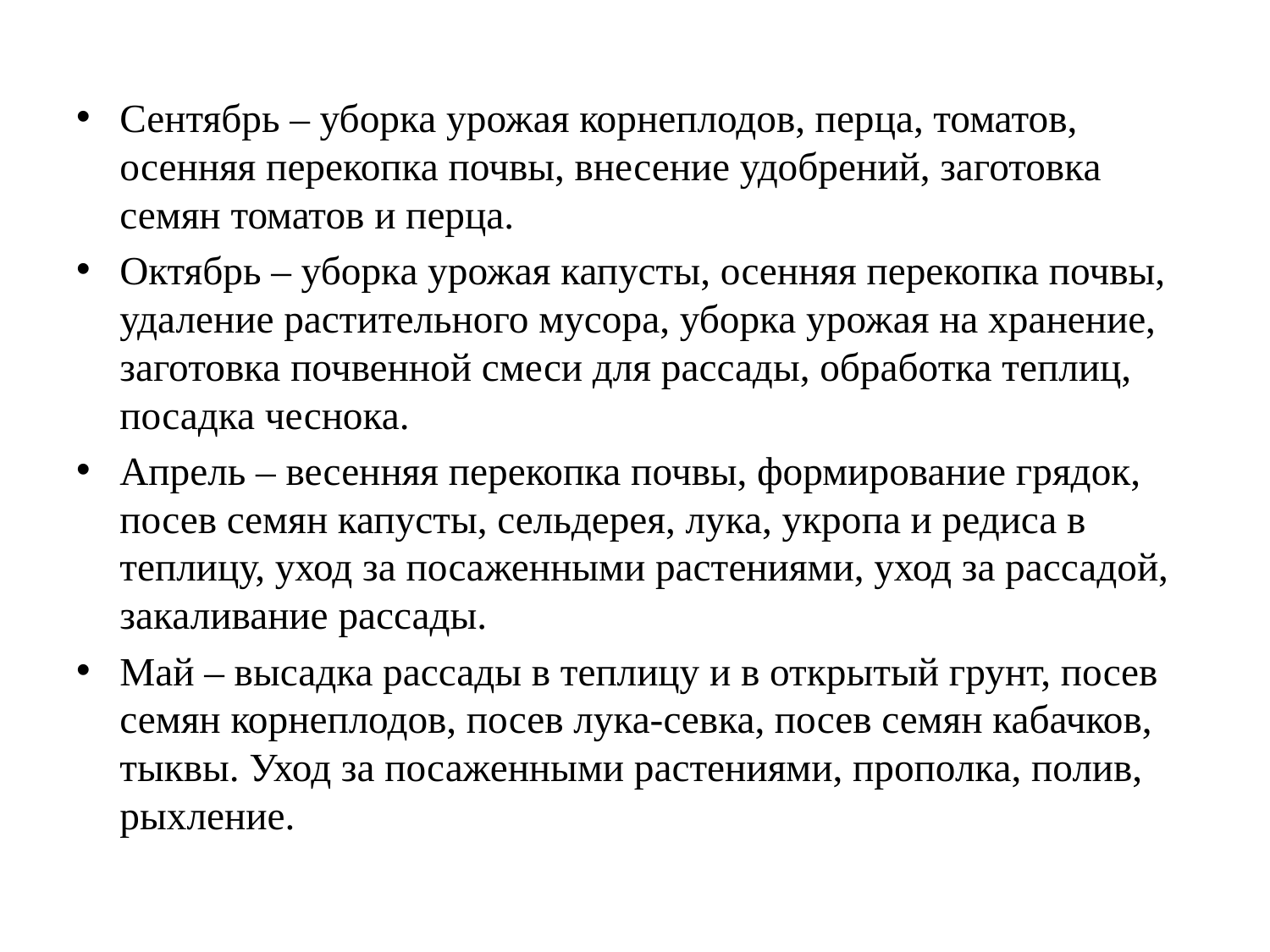

#
Сентябрь – уборка урожая корнеплодов, перца, томатов, осенняя перекопка почвы, внесение удобрений, заготовка семян томатов и перца.
Октябрь – уборка урожая капусты, осенняя перекопка почвы, удаление растительного мусора, уборка урожая на хранение, заготовка почвенной смеси для рассады, обработка теплиц, посадка чеснока.
Апрель – весенняя перекопка почвы, формирование грядок, посев семян капусты, сельдерея, лука, укропа и редиса в теплицу, уход за посаженными растениями, уход за рассадой, закаливание рассады.
Май – высадка рассады в теплицу и в открытый грунт, посев семян корнеплодов, посев лука-севка, посев семян кабачков, тыквы. Уход за посаженными растениями, прополка, полив, рыхление.